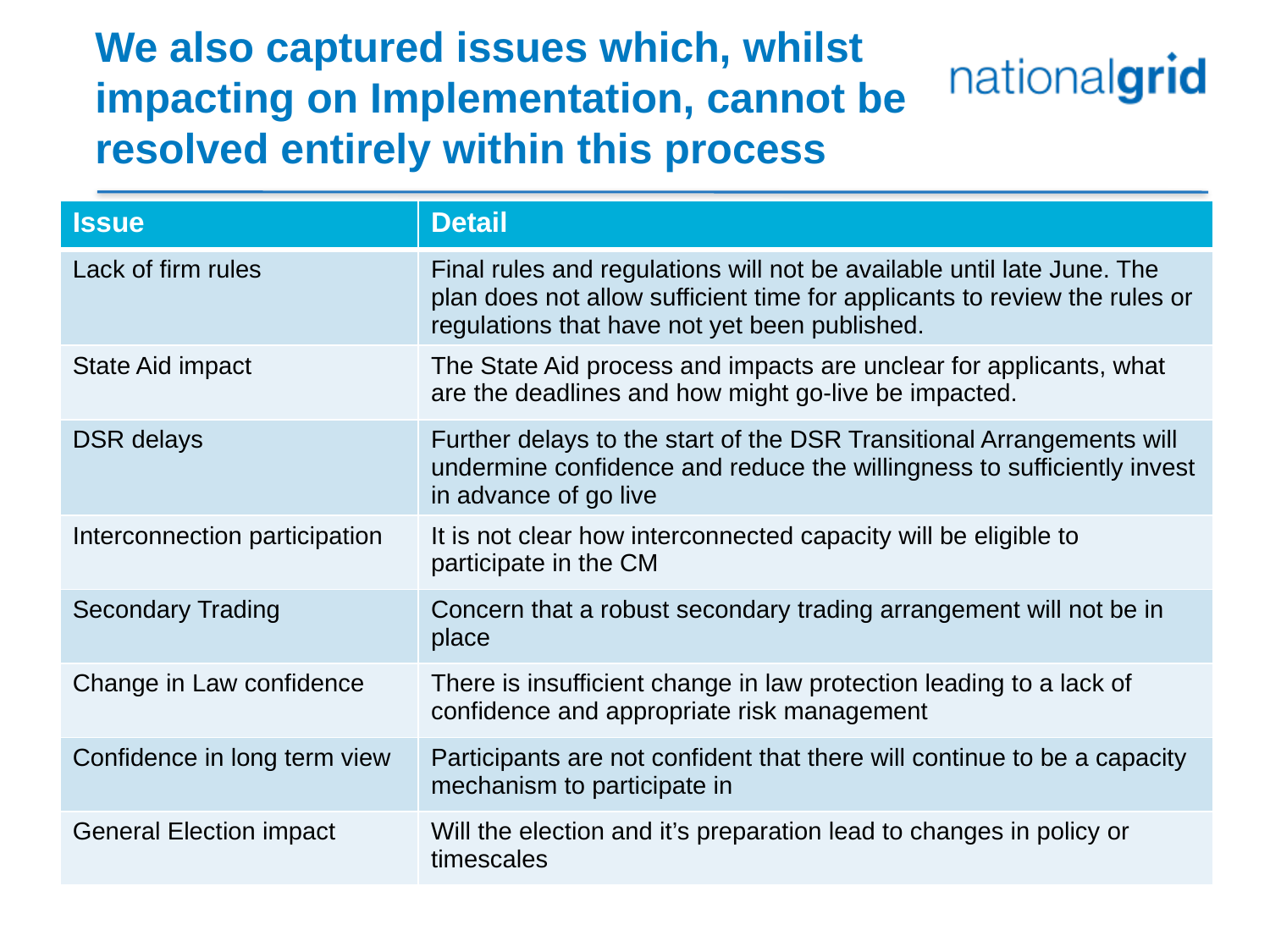

# We also captured issues which, whilst impacting on Implementation, cannot be resolved entirely within this process
| Issue | Detail |
| --- | --- |
| Lack of firm rules | Final rules and regulations will not be available until late June. The plan does not allow sufficient time for applicants to review the rules or regulations that have not yet been published. |
| State Aid impact | The State Aid process and impacts are unclear for applicants, what are the deadlines and how might go-live be impacted. |
| DSR delays | Further delays to the start of the DSR Transitional Arrangements will undermine confidence and reduce the willingness to sufficiently invest in advance of go live |
| Interconnection participation | It is not clear how interconnected capacity will be eligible to participate in the CM |
| Secondary Trading | Concern that a robust secondary trading arrangement will not be in place |
| Change in Law confidence | There is insufficient change in law protection leading to a lack of confidence and appropriate risk management |
| Confidence in long term view | Participants are not confident that there will continue to be a capacity mechanism to participate in |
| General Election impact | Will the election and it’s preparation lead to changes in policy or timescales |